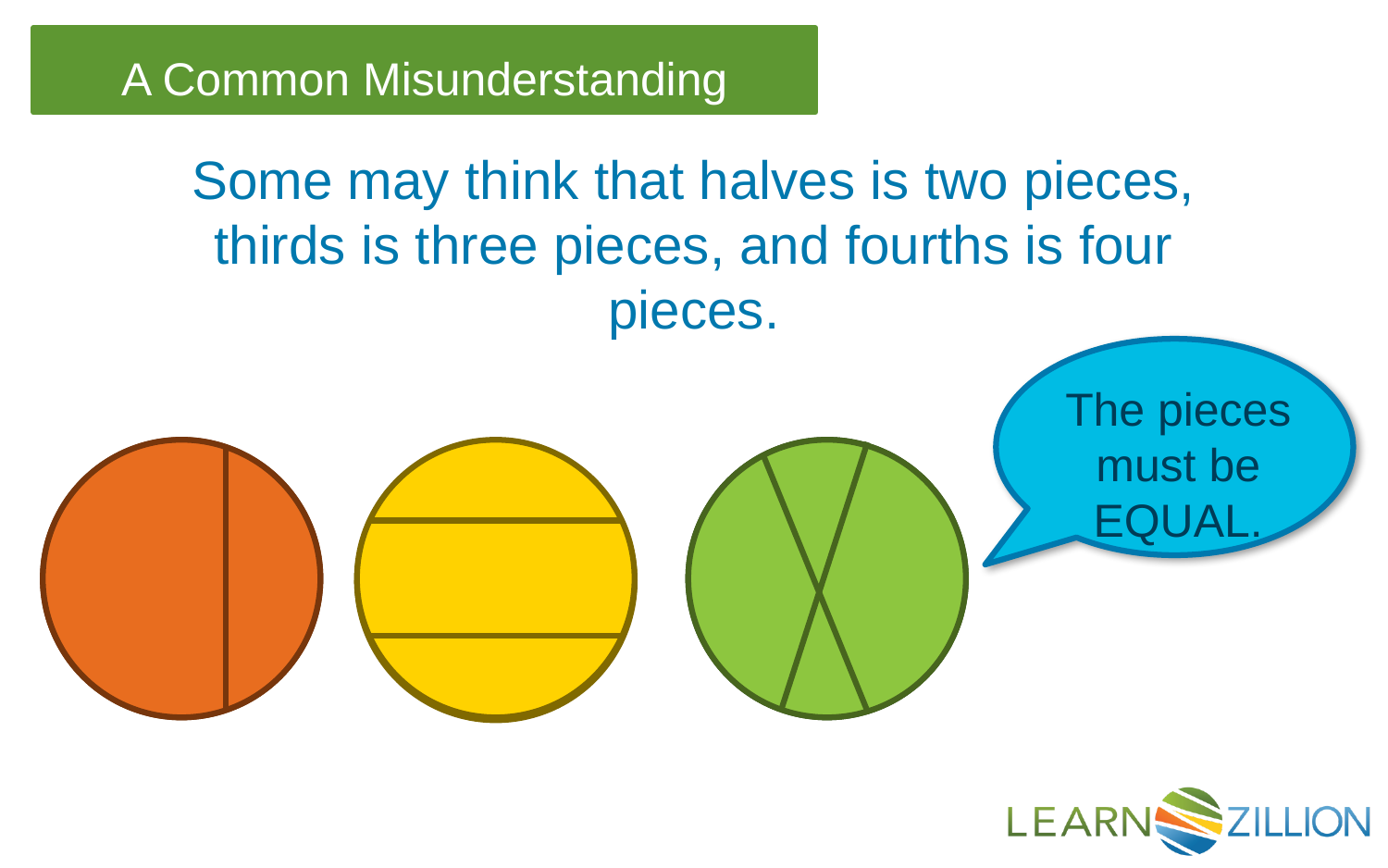

Some may think that halves is two pieces, thirds is three pieces, and fourths is four pieces.

The pieces must be EQUAL.